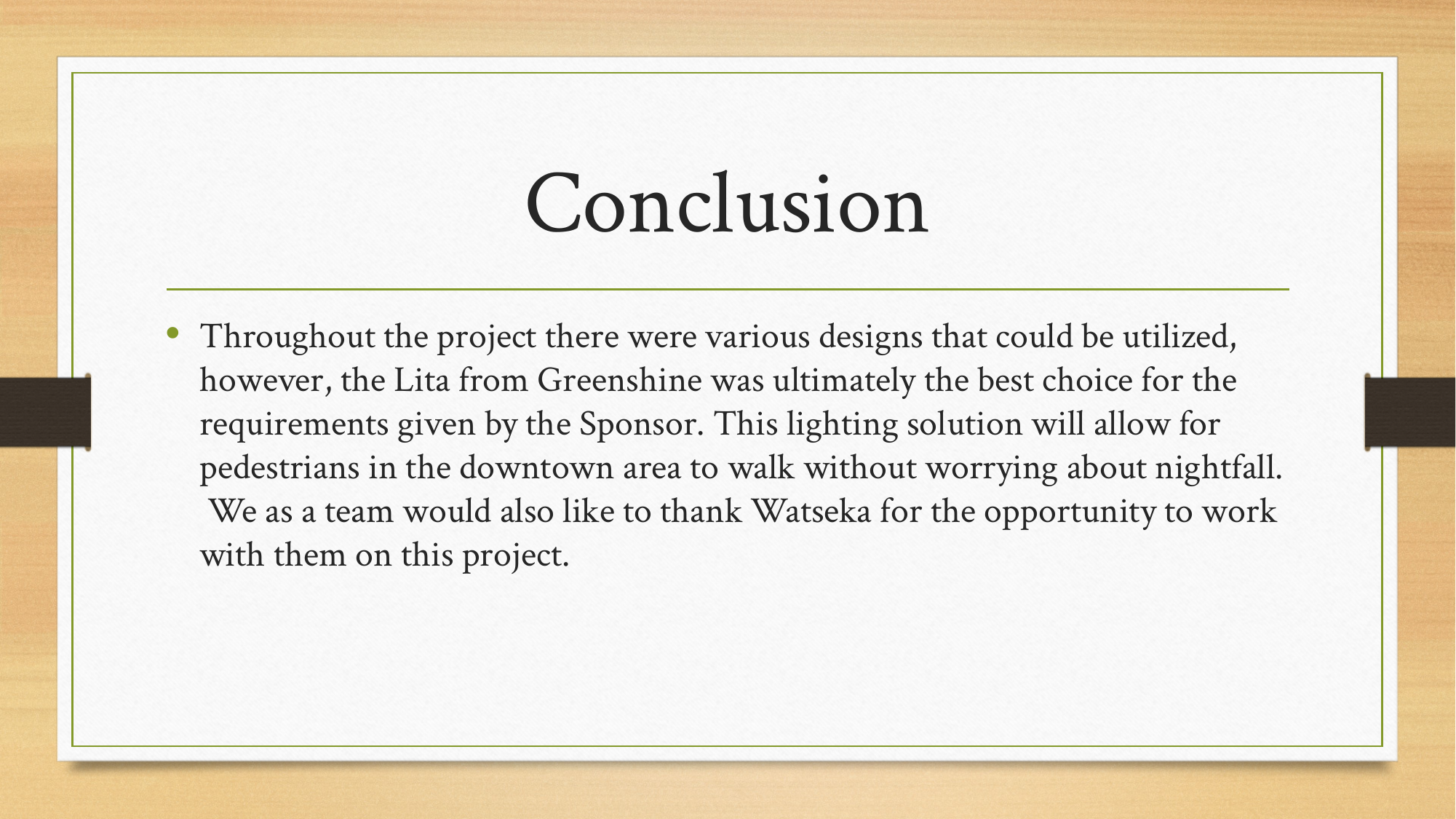

# Conclusion
Throughout the project there were various designs that could be utilized, however, the Lita from Greenshine was ultimately the best choice for the requirements given by the Sponsor. This lighting solution will allow for pedestrians in the downtown area to walk without worrying about nightfall.  We as a team would also like to thank Watseka for the opportunity to work with them on this project.